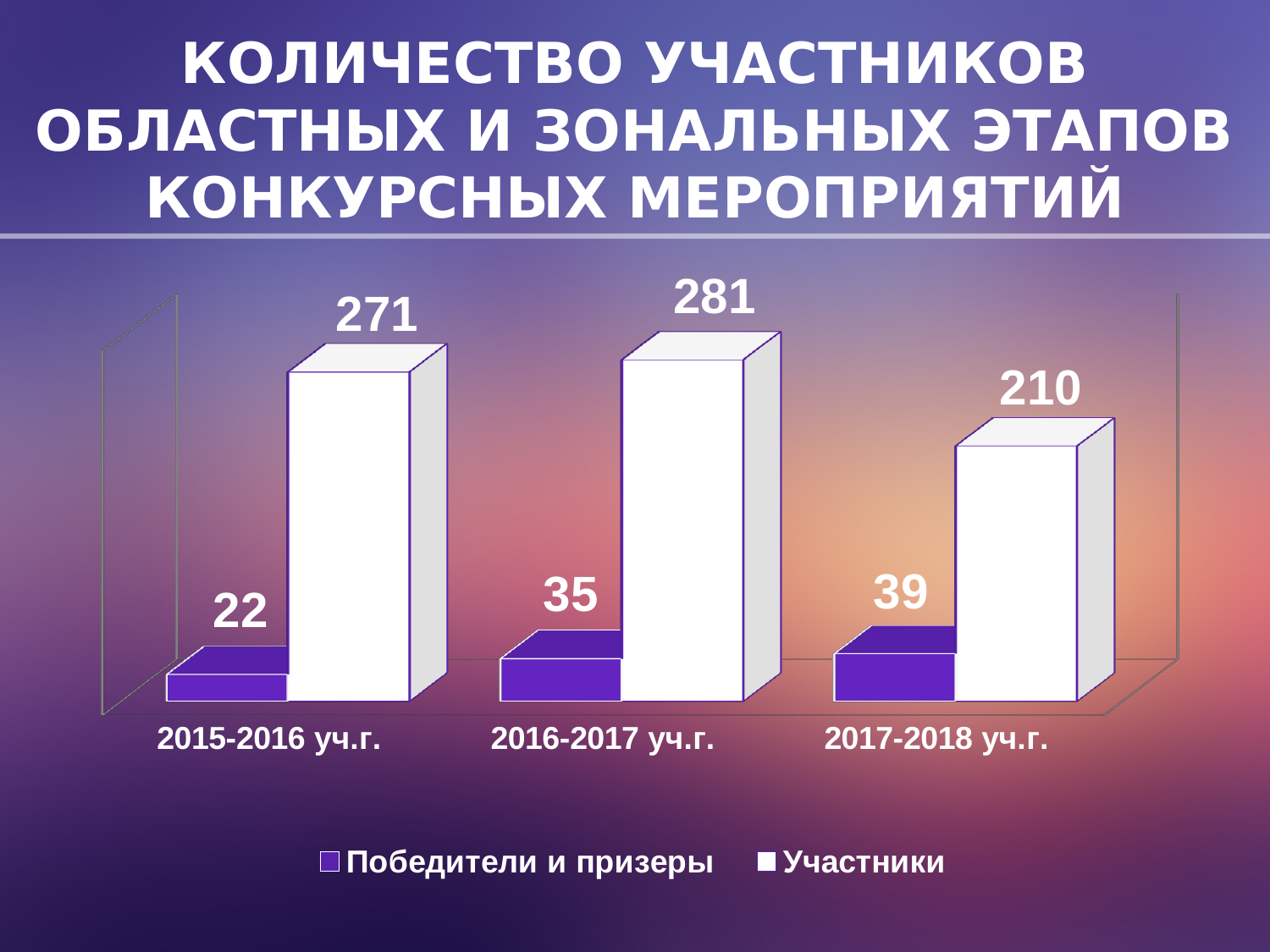

КОЛИЧЕСТВО УЧАСТНИКОВ ОБЛАСТНЫХ И ЗОНАЛЬНЫХ ЭТАПОВ КОНКУРСНЫХ МЕРОПРИЯТИЙ

[unsupported chart]